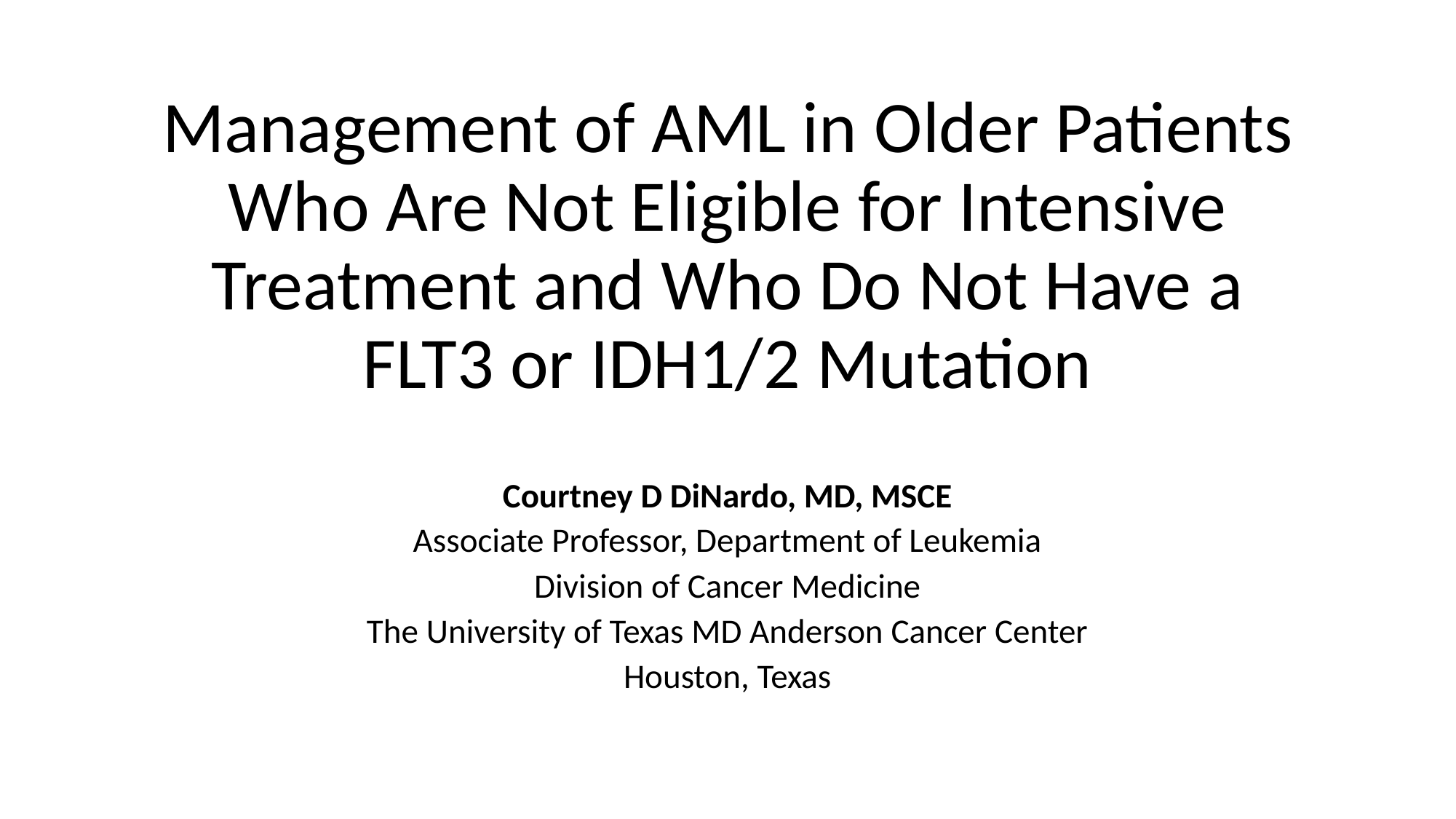

# Management of AML in Older Patients Who Are Not Eligible for Intensive Treatment and Who Do Not Have a FLT3 or IDH1/2 Mutation
Courtney D DiNardo, MD, MSCE
Associate Professor, Department of Leukemia
Division of Cancer Medicine
The University of Texas MD Anderson Cancer Center
Houston, Texas